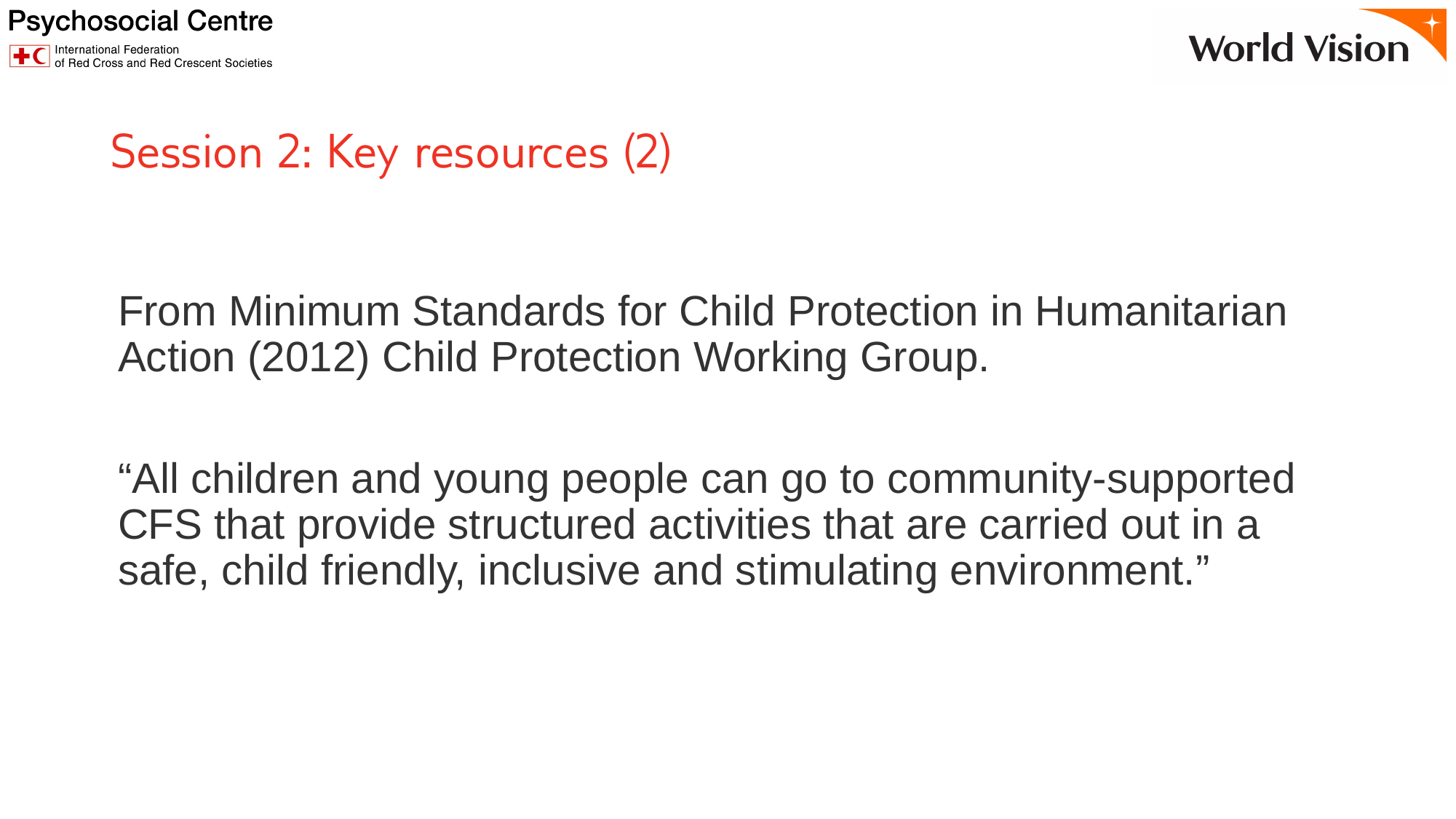

# Session 2: Key resources (2)
From Minimum Standards for Child Protection in Humanitarian Action (2012) Child Protection Working Group.

“All children and young people can go to community-supported CFS that provide structured activities that are carried out in a safe, child friendly, inclusive and stimulating environment.”